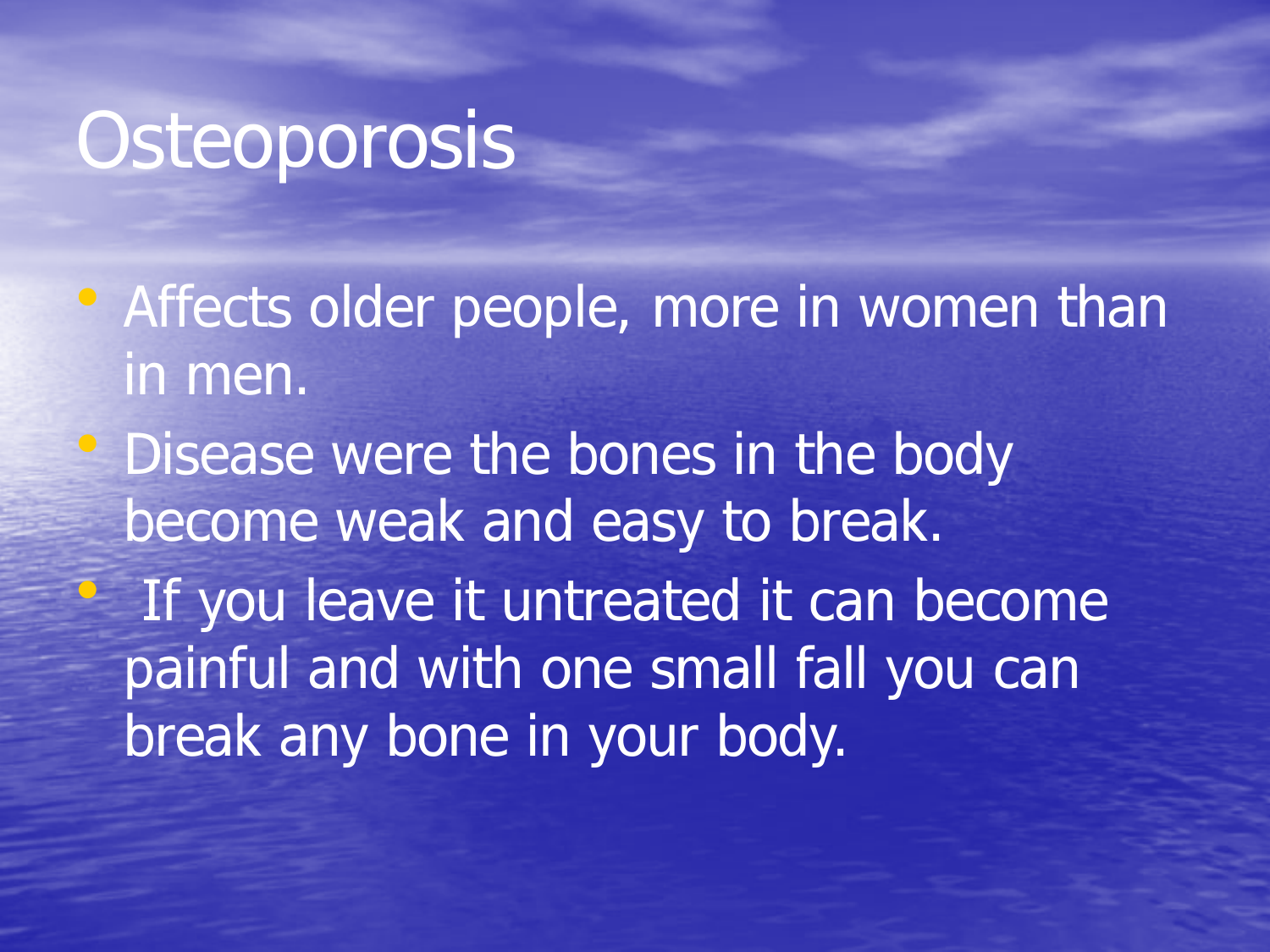

Osteoporosis
Affects older people, more in women than in men.
Disease were the bones in the body become weak and easy to break.
 If you leave it untreated it can become painful and with one small fall you can break any bone in your body.